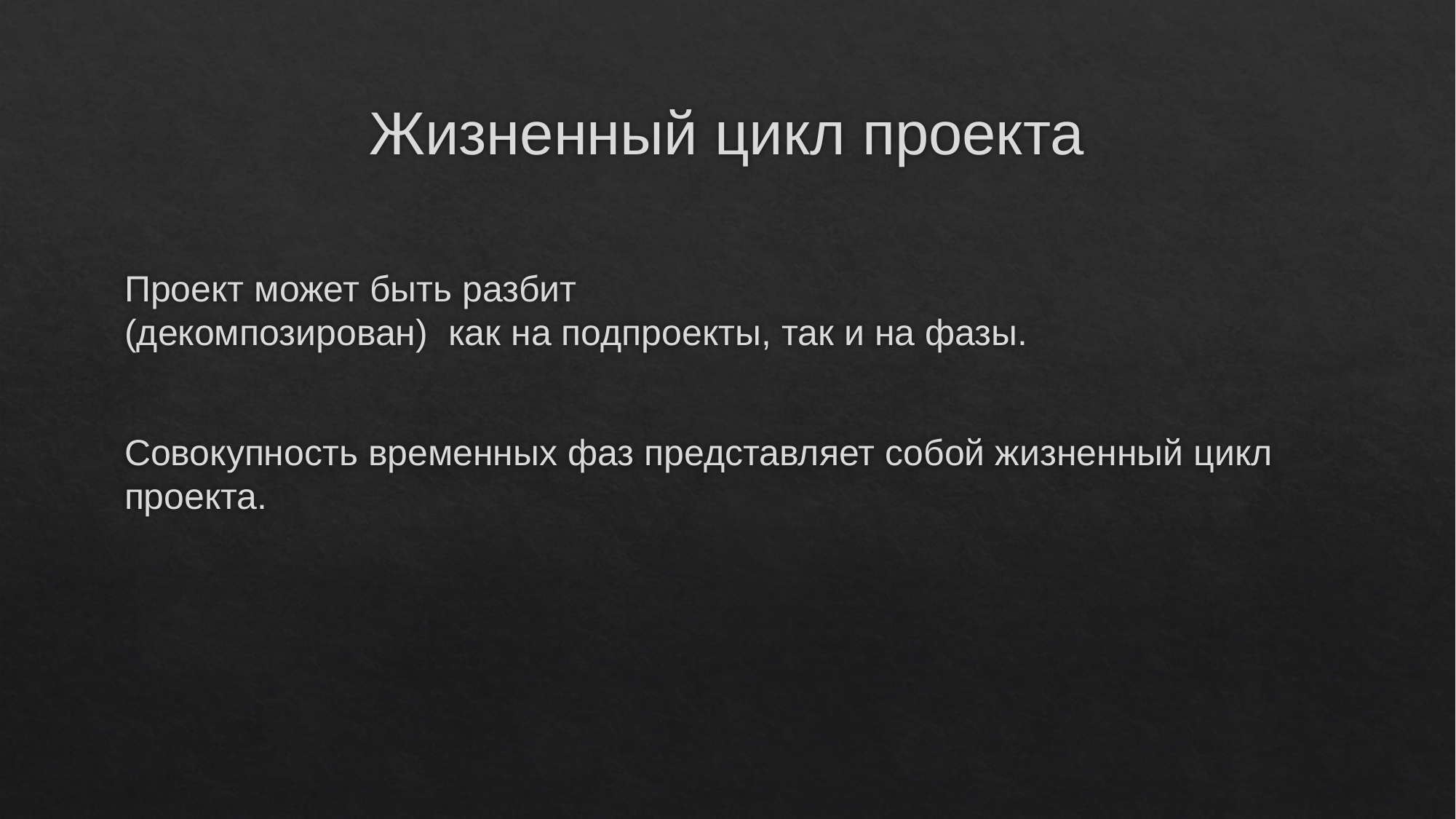

# Жизненный цикл проекта

Проект может быть разбит (декомпозирован)  как на подпроекты, так и на фазы.

Совокупность временных фаз представляет собой жизненный цикл проекта.